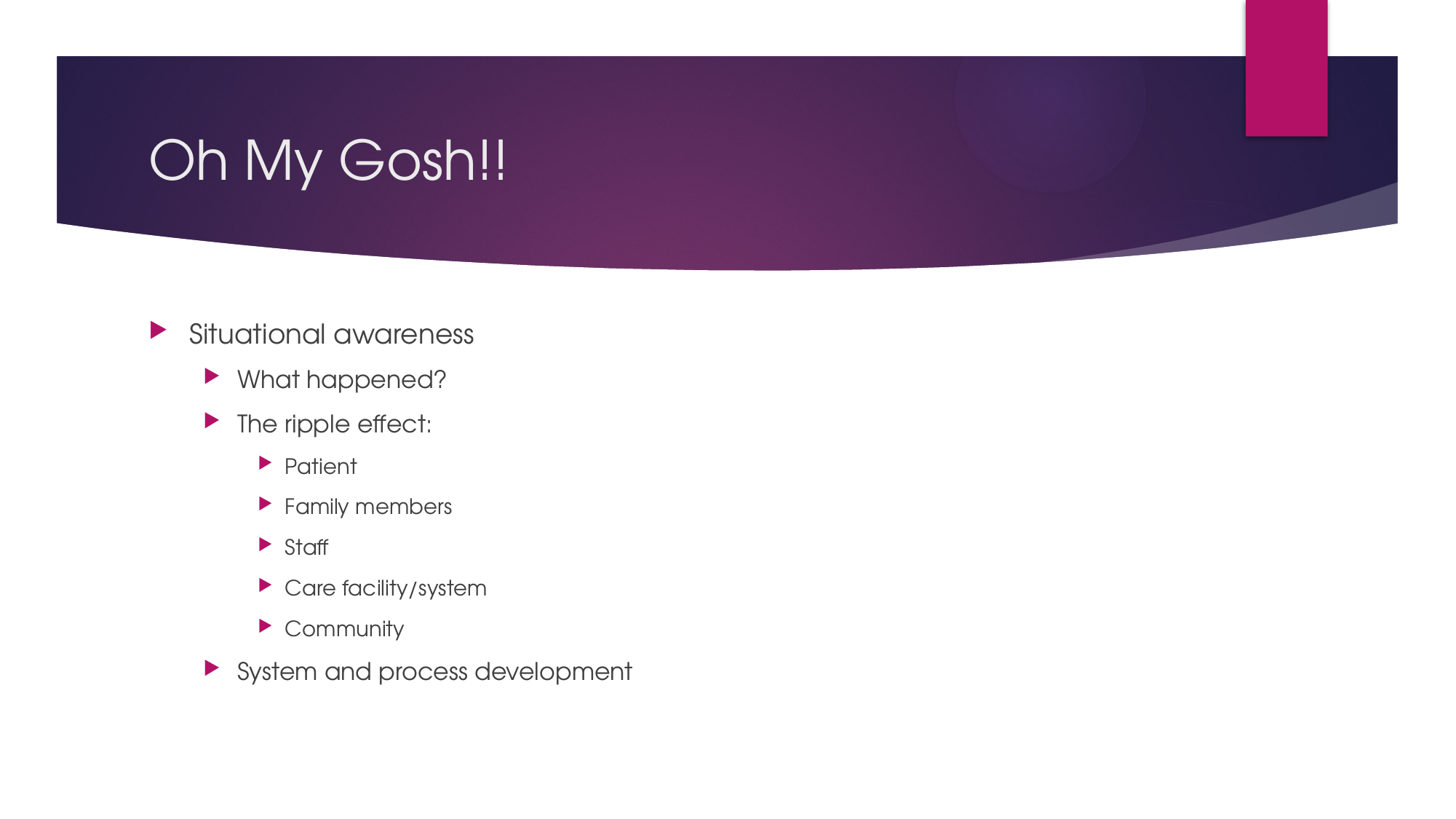

# Oh My Gosh!!
Situational awareness
What happened?
The ripple effect:
Patient
Family members
Staff
Care facility/system
Community
System and process development